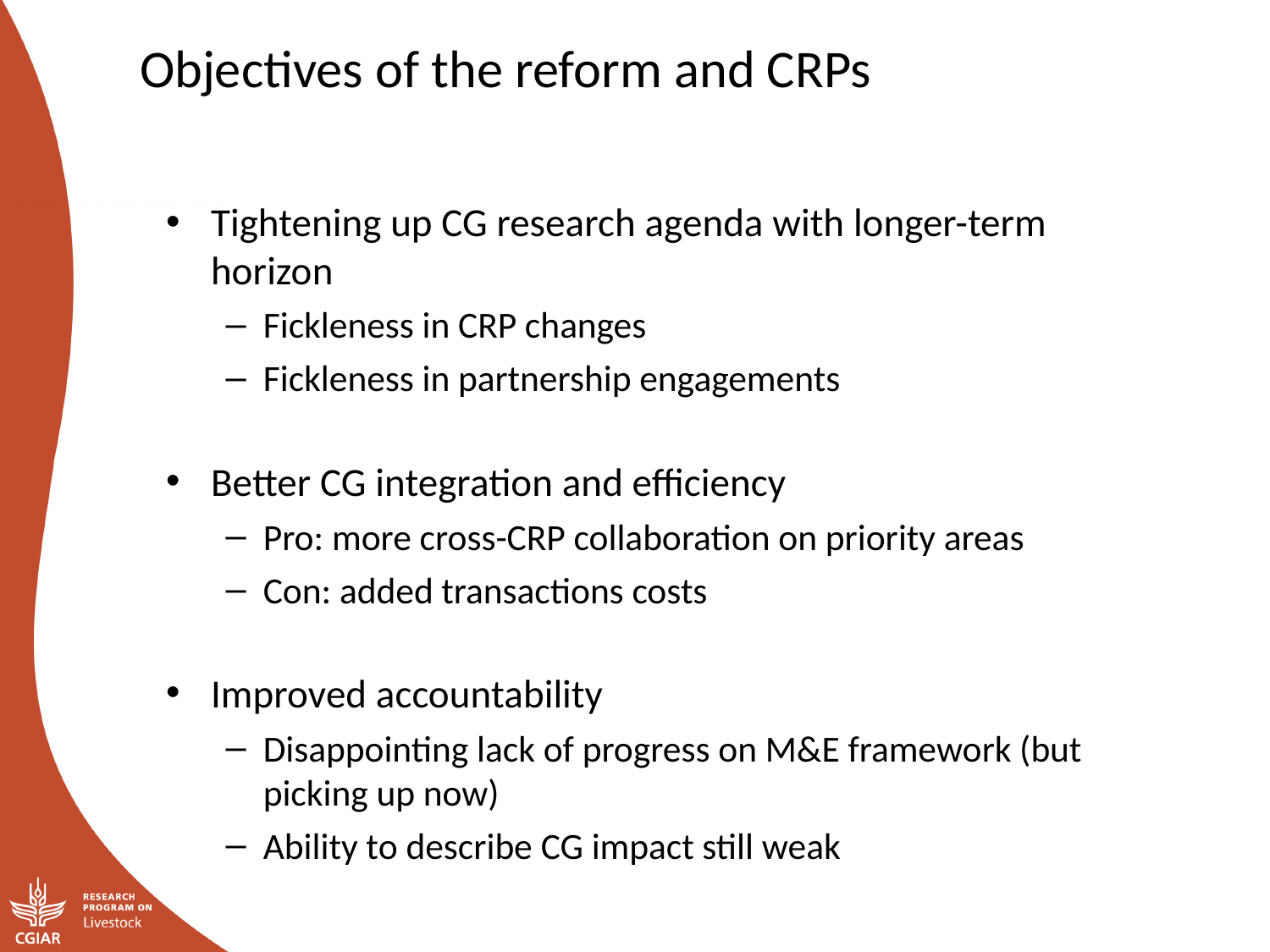

Objectives of the reform and CRPs
Tightening up CG research agenda with longer-term horizon
Fickleness in CRP changes
Fickleness in partnership engagements
Better CG integration and efficiency
Pro: more cross-CRP collaboration on priority areas
Con: added transactions costs
Improved accountability
Disappointing lack of progress on M&E framework (but picking up now)
Ability to describe CG impact still weak